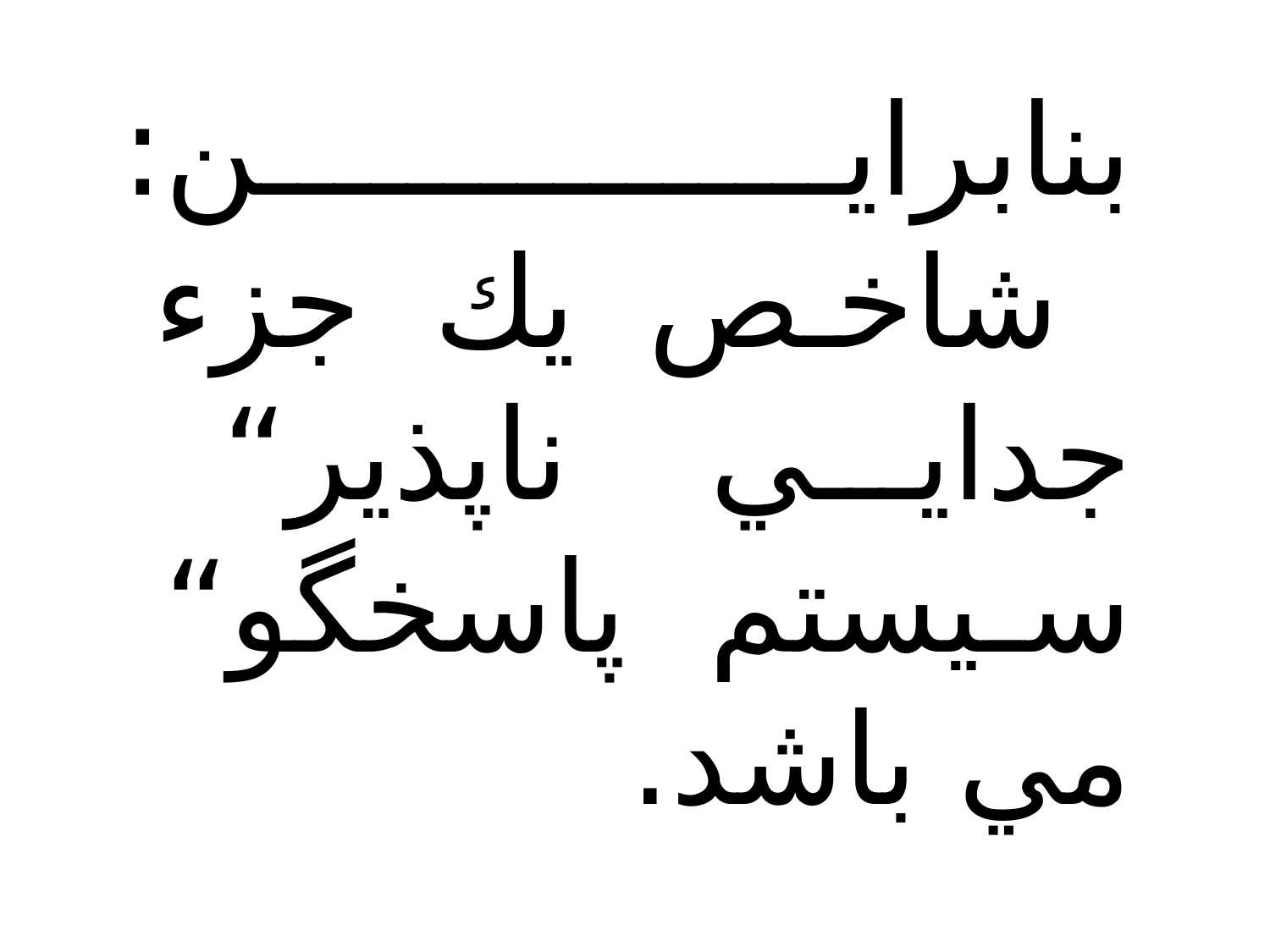

# بنابراين: شاخص يك جزء جدايي ناپذير“ سيستم پاسخگو“ مي باشد.